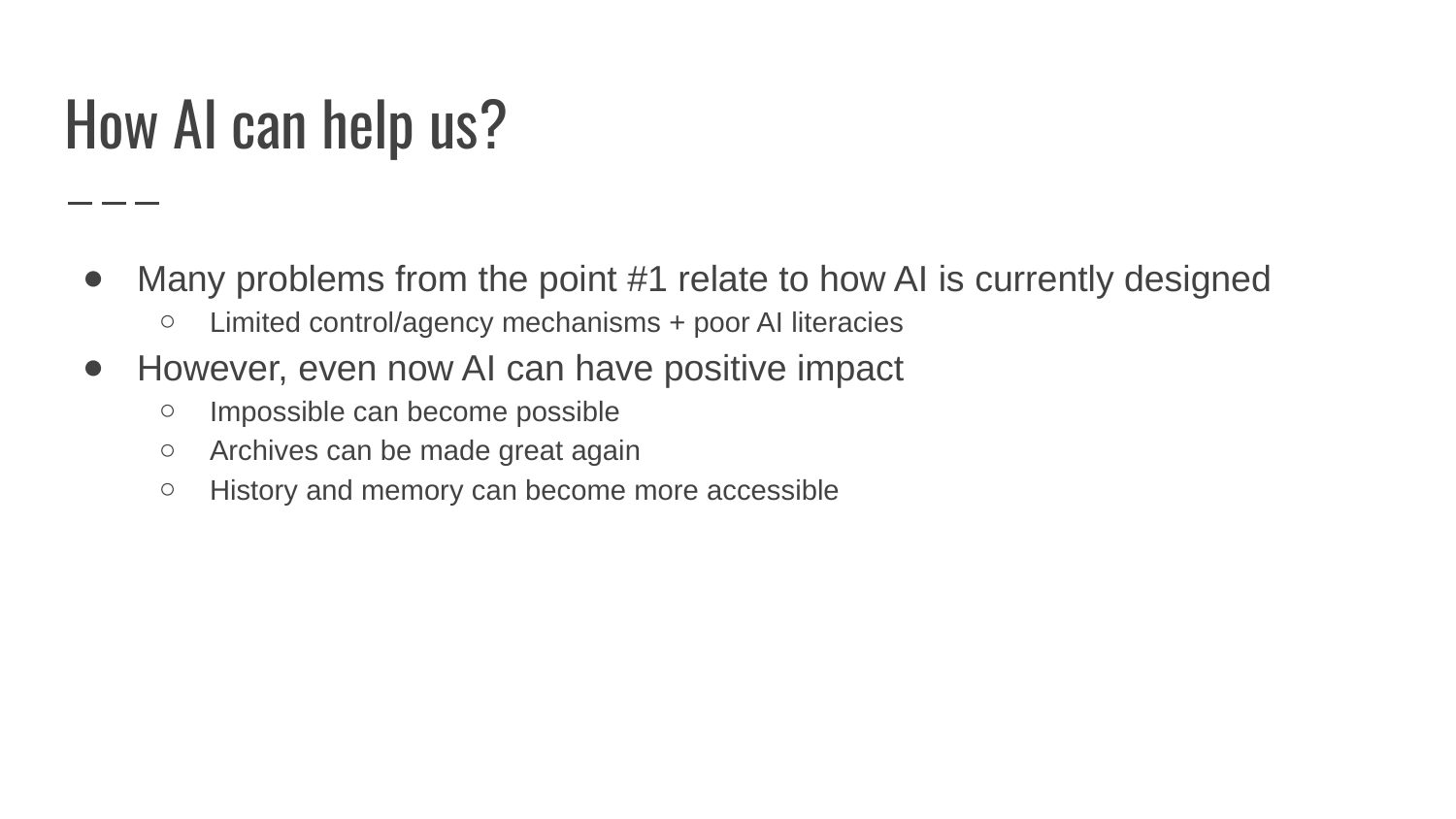

# How AI can help us?
Many problems from the point #1 relate to how AI is currently designed
Limited control/agency mechanisms + poor AI literacies
However, even now AI can have positive impact
Impossible can become possible
Archives can be made great again
History and memory can become more accessible